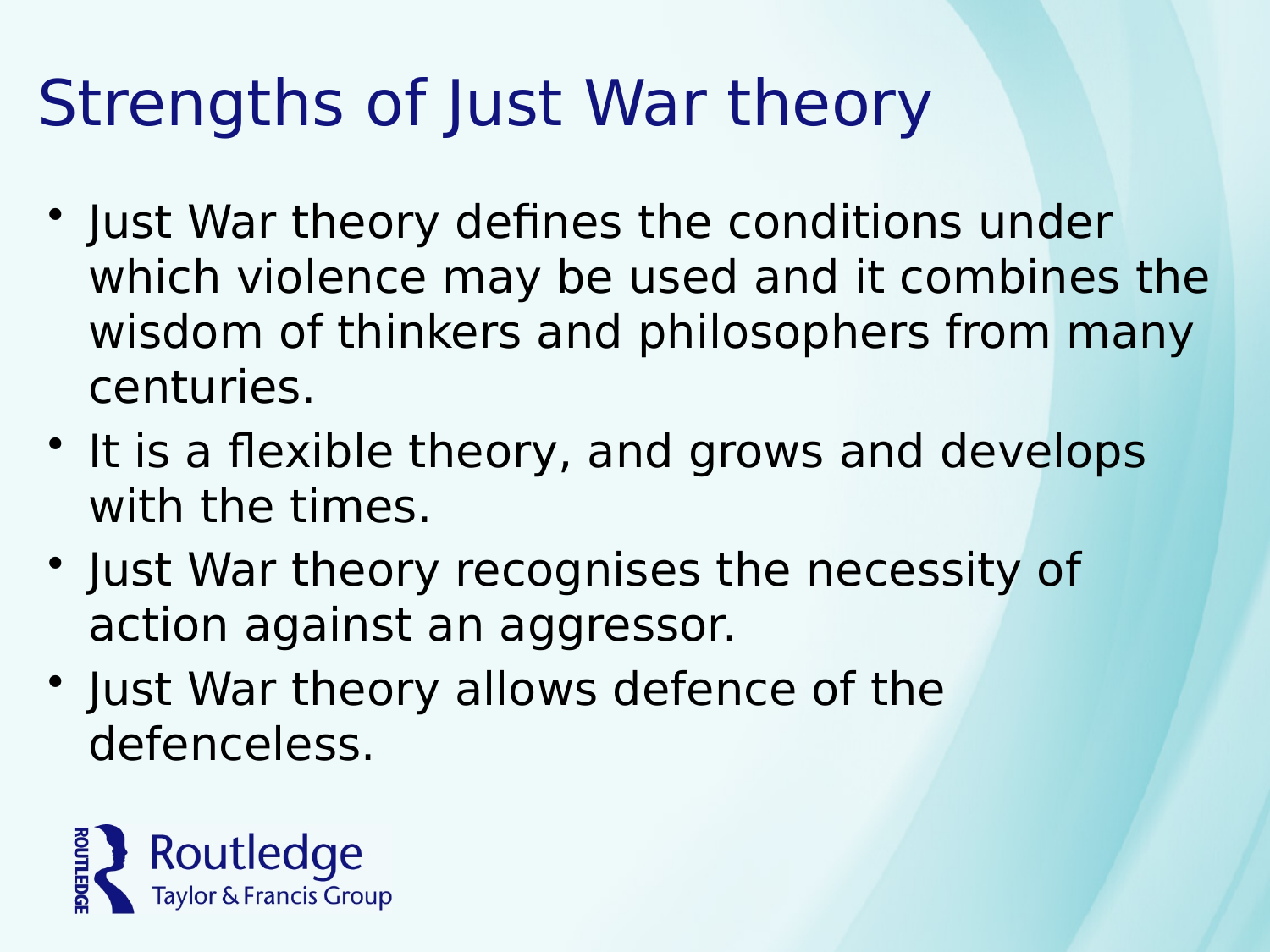

# Strengths of Just War theory
Just War theory defines the conditions under which violence may be used and it combines the wisdom of thinkers and philosophers from many centuries.
It is a flexible theory, and grows and develops with the times.
Just War theory recognises the necessity of action against an aggressor.
Just War theory allows defence of the defenceless.